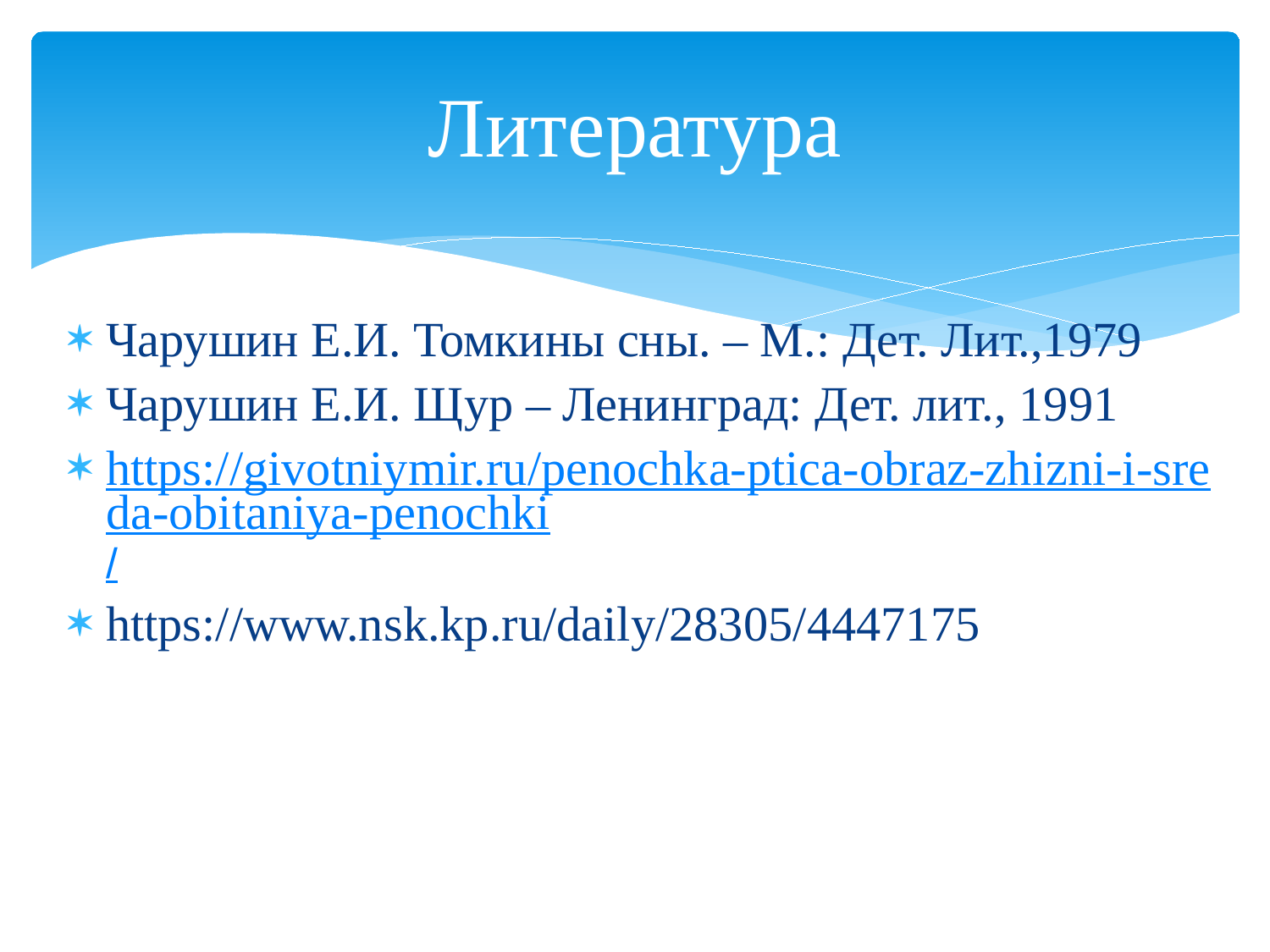

# Литература
Чарушин Е.И. Томкины сны. – М.: Дет. Лит.,1979
Чарушин Е.И. Щур – Ленинград: Дет. лит., 1991
https://givotniymir.ru/penochka-ptica-obraz-zhizni-i-sreda-obitaniya-penochki/
https://www.nsk.kp.ru/daily/28305/4447175